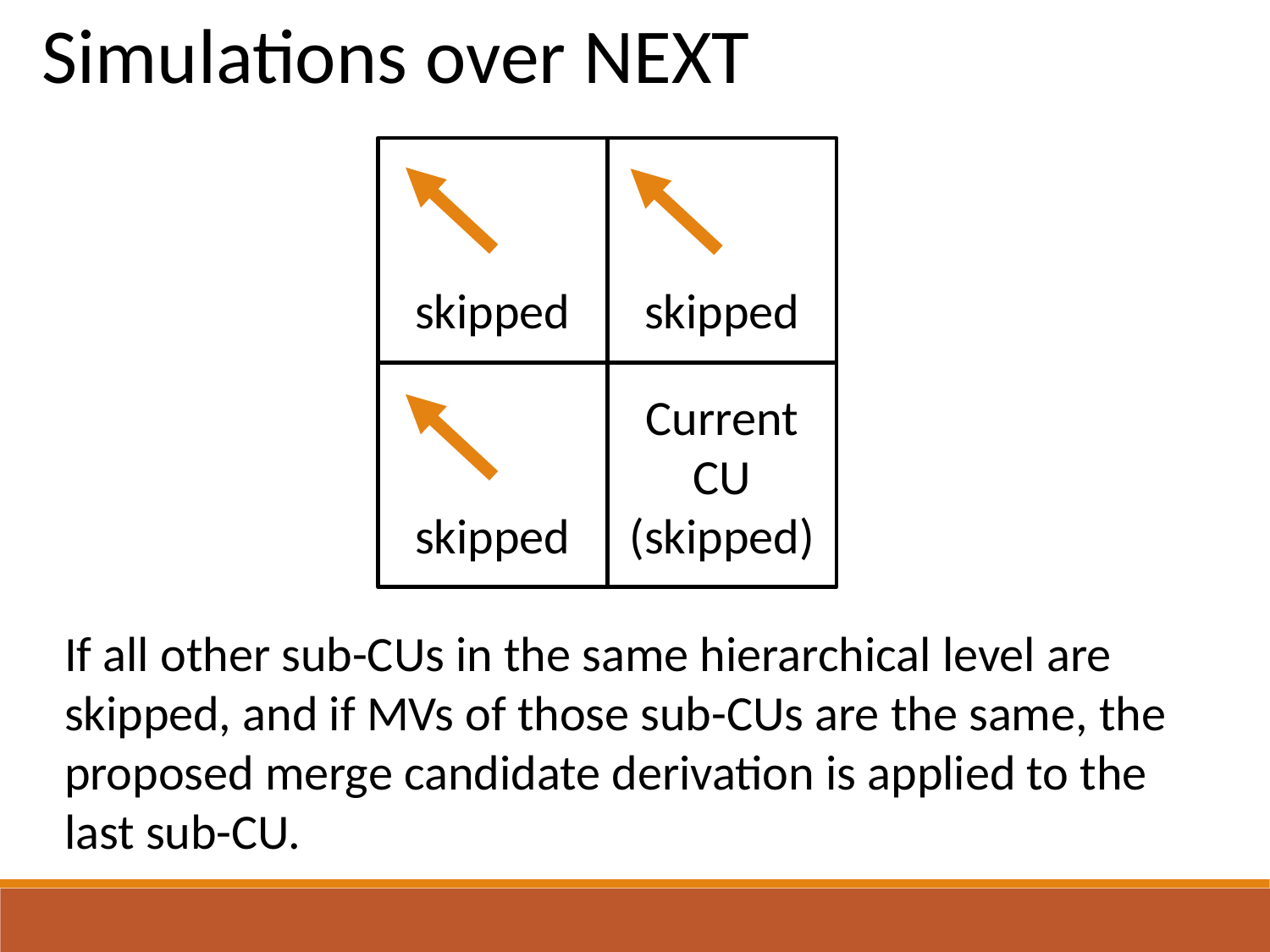

Simulations over NEXT

skipped

skipped

skipped
Current
CU
(skipped)
If all other sub-CUs in the same hierarchical level are skipped, and if MVs of those sub-CUs are the same, the proposed merge candidate derivation is applied to the last sub-CU.